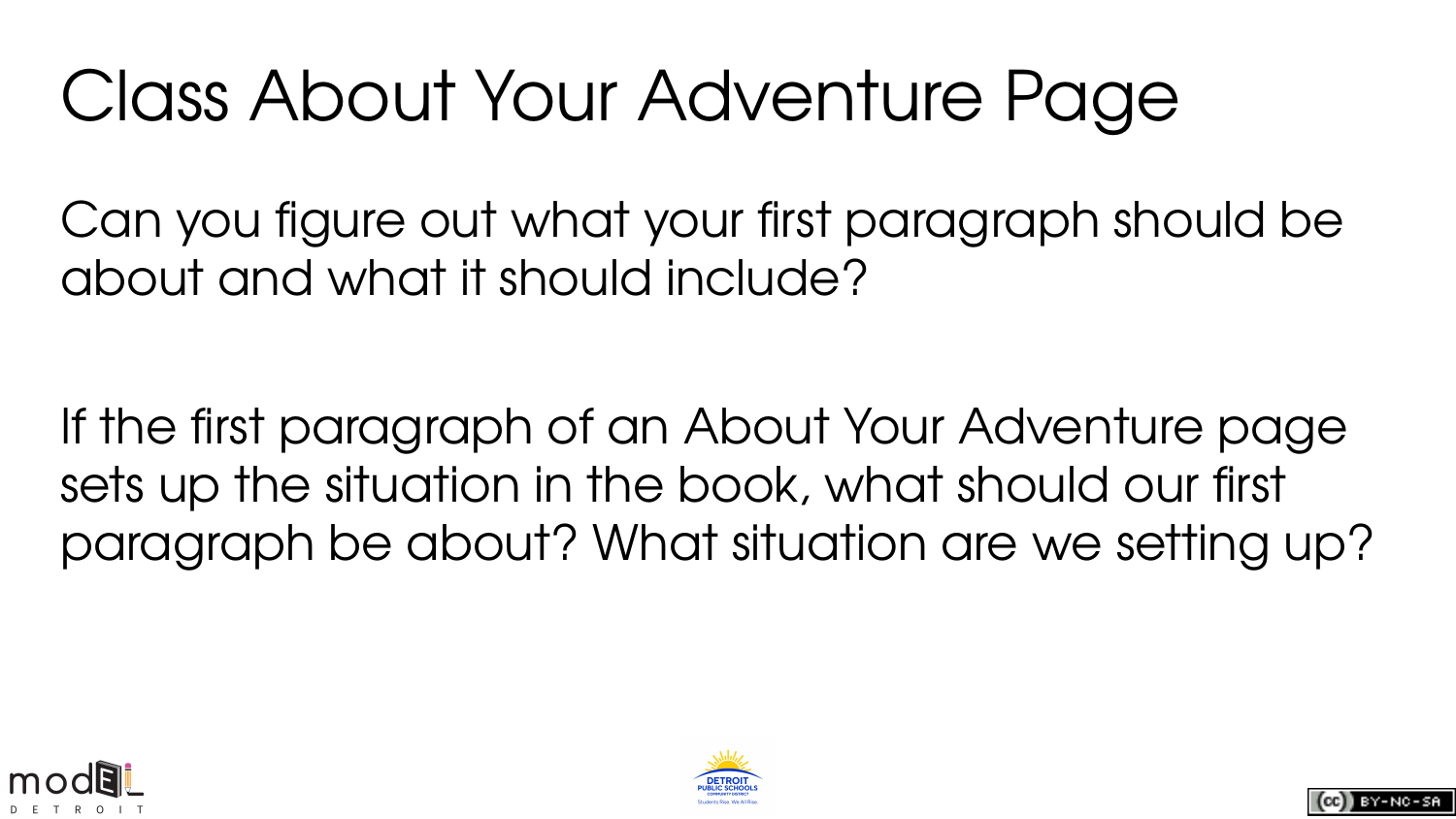

# Class About Your Adventure Page
Can you figure out what your first paragraph should be about and what it should include?

If the first paragraph of an About Your Adventure page sets up the situation in the book, what should our first paragraph be about? What situation are we setting up?